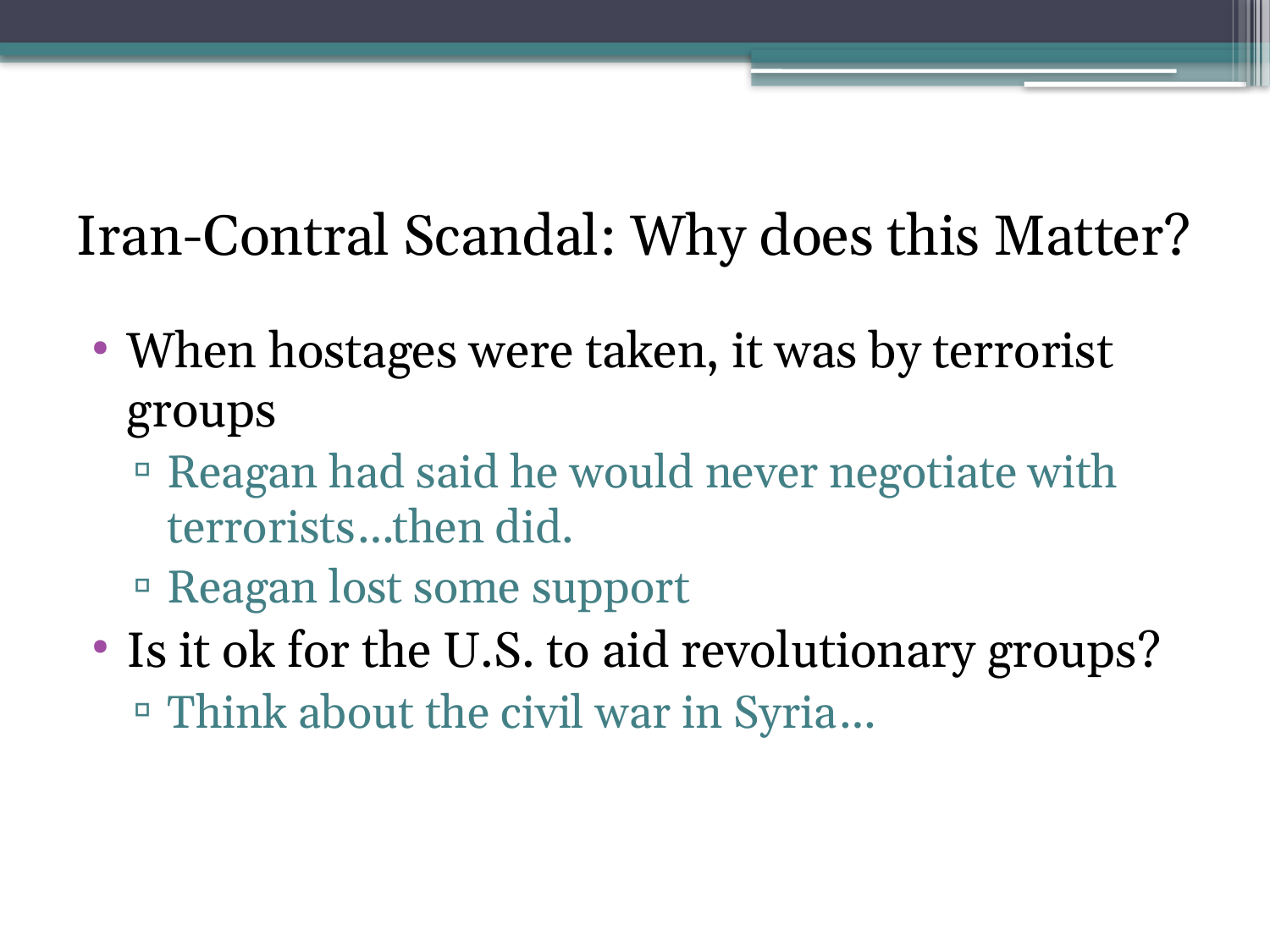

# Iran-Contral Scandal: Why does this Matter?
When hostages were taken, it was by terrorist groups
Reagan had said he would never negotiate with terrorists…then did.
Reagan lost some support
Is it ok for the U.S. to aid revolutionary groups?
Think about the civil war in Syria…